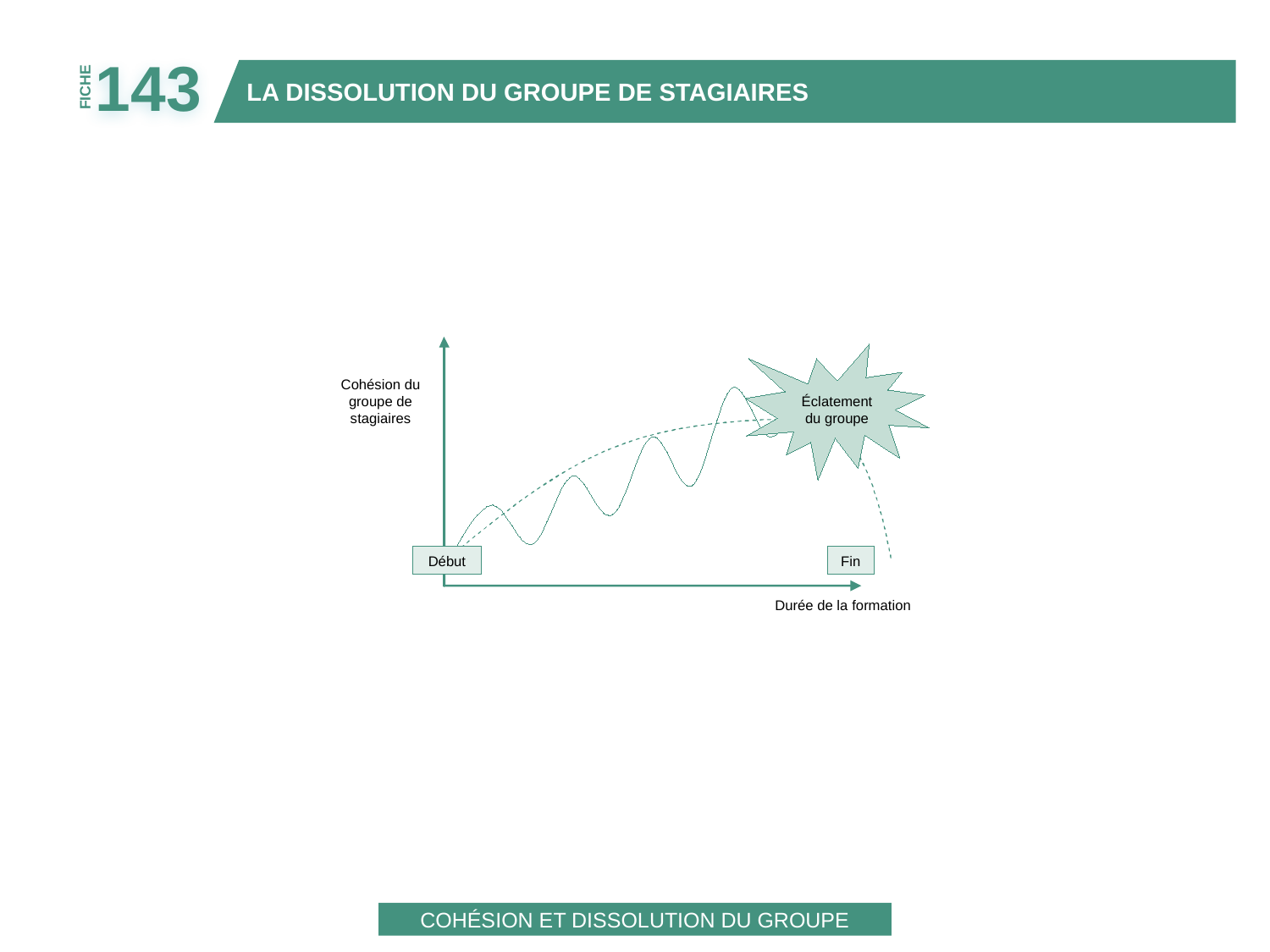

143

LA DISSOLUTION DU GROUPE DE STAGIAIRES
FICHE

Cohésion du
groupe de
stagiaires

Éclatement
du groupe

Début
Fin

Durée de la formation
COHÉSION ET DISSOLUTION DU GROUPE